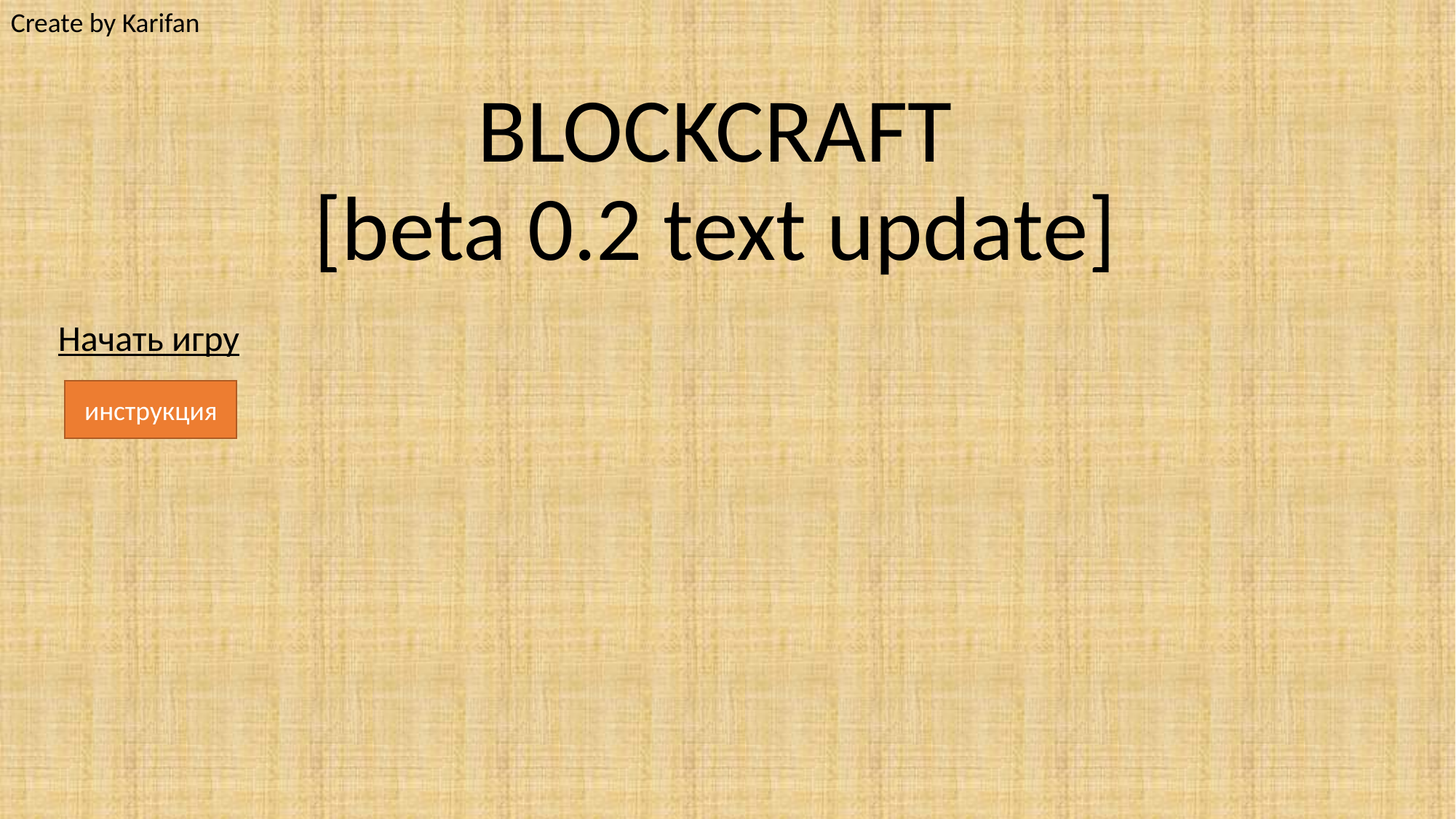

Create by Karifan
# BLOCKCRAFT [beta 0.2 text update]
Начать игру
Инструкция
инструкция